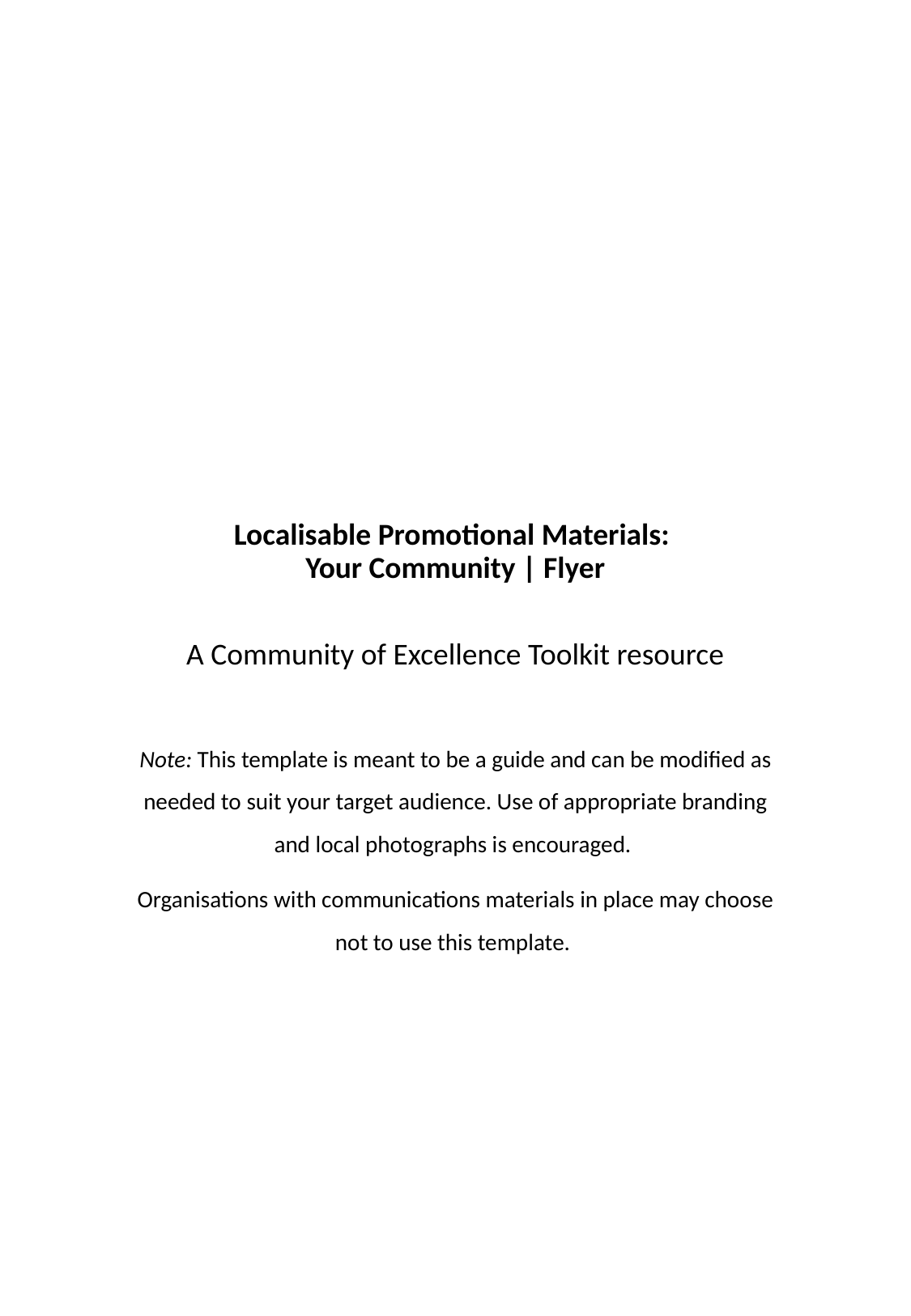

# Localisable Promotional Materials: Your Community | Flyer
A Community of Excellence Toolkit resource

Note: This template is meant to be a guide and can be modified as needed to suit your target audience. Use of appropriate branding and local photographs is encouraged.
Organisations with communications materials in place may choose not to use this template.